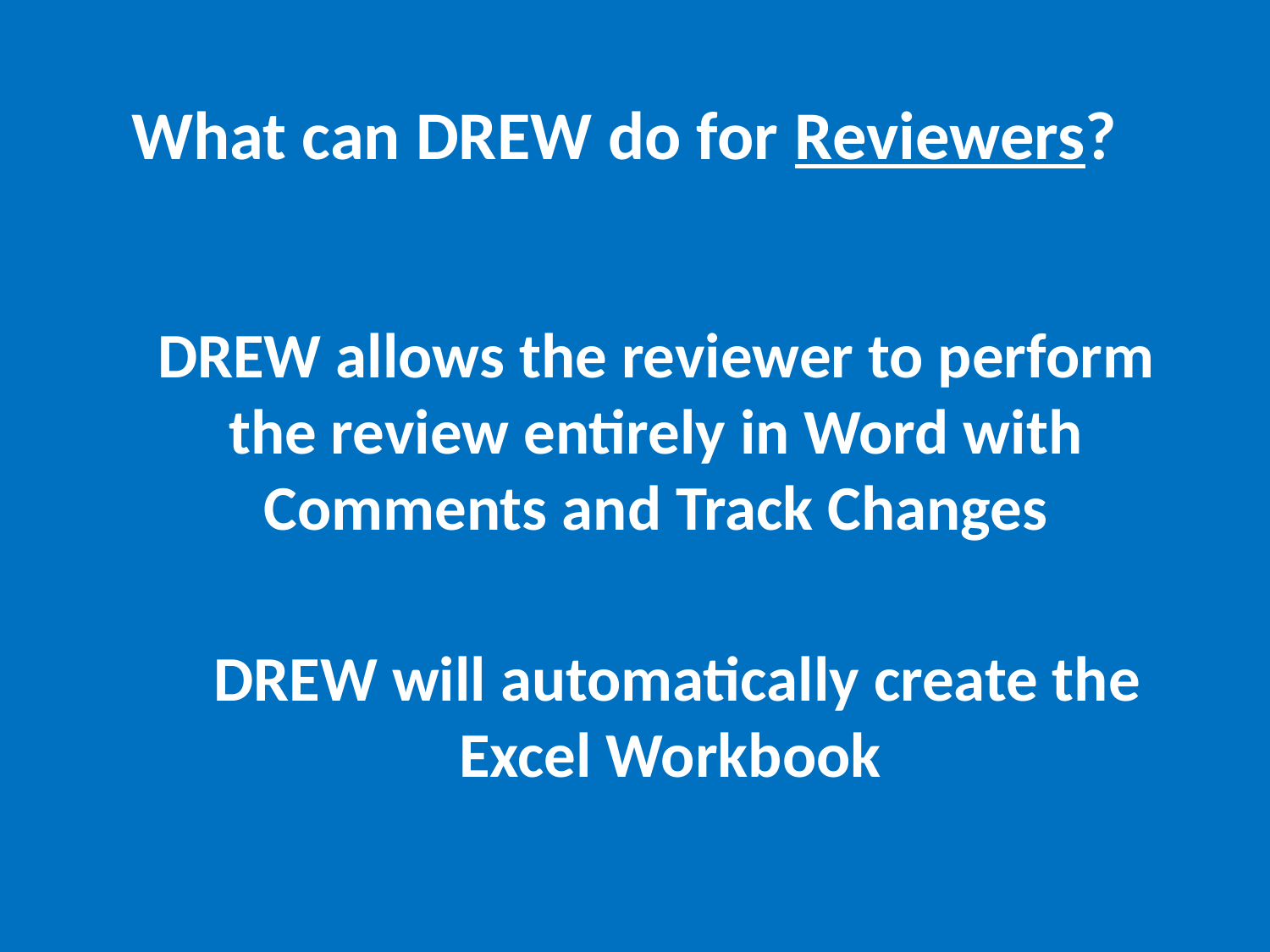

# What can DREW do for Reviewers?
DREW allows the reviewer to perform the review entirely in Word with Comments and Track Changes
DREW will automatically create the Excel Workbook